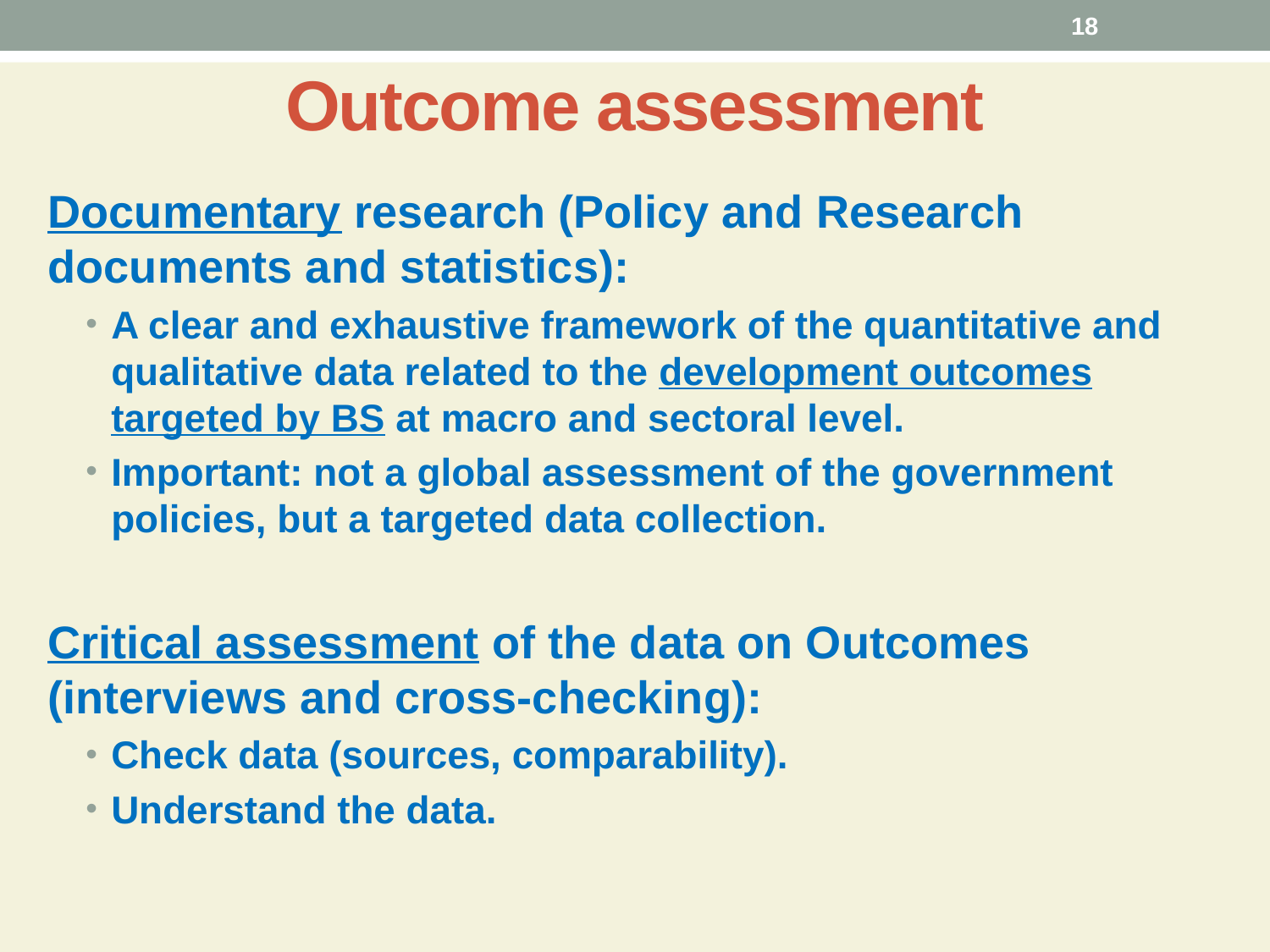

18
# Outcome assessment
Documentary research (Policy and Research documents and statistics):
A clear and exhaustive framework of the quantitative and qualitative data related to the development outcomes targeted by BS at macro and sectoral level.
Important: not a global assessment of the government policies, but a targeted data collection.

Critical assessment of the data on Outcomes (interviews and cross-checking):
Check data (sources, comparability).
Understand the data.